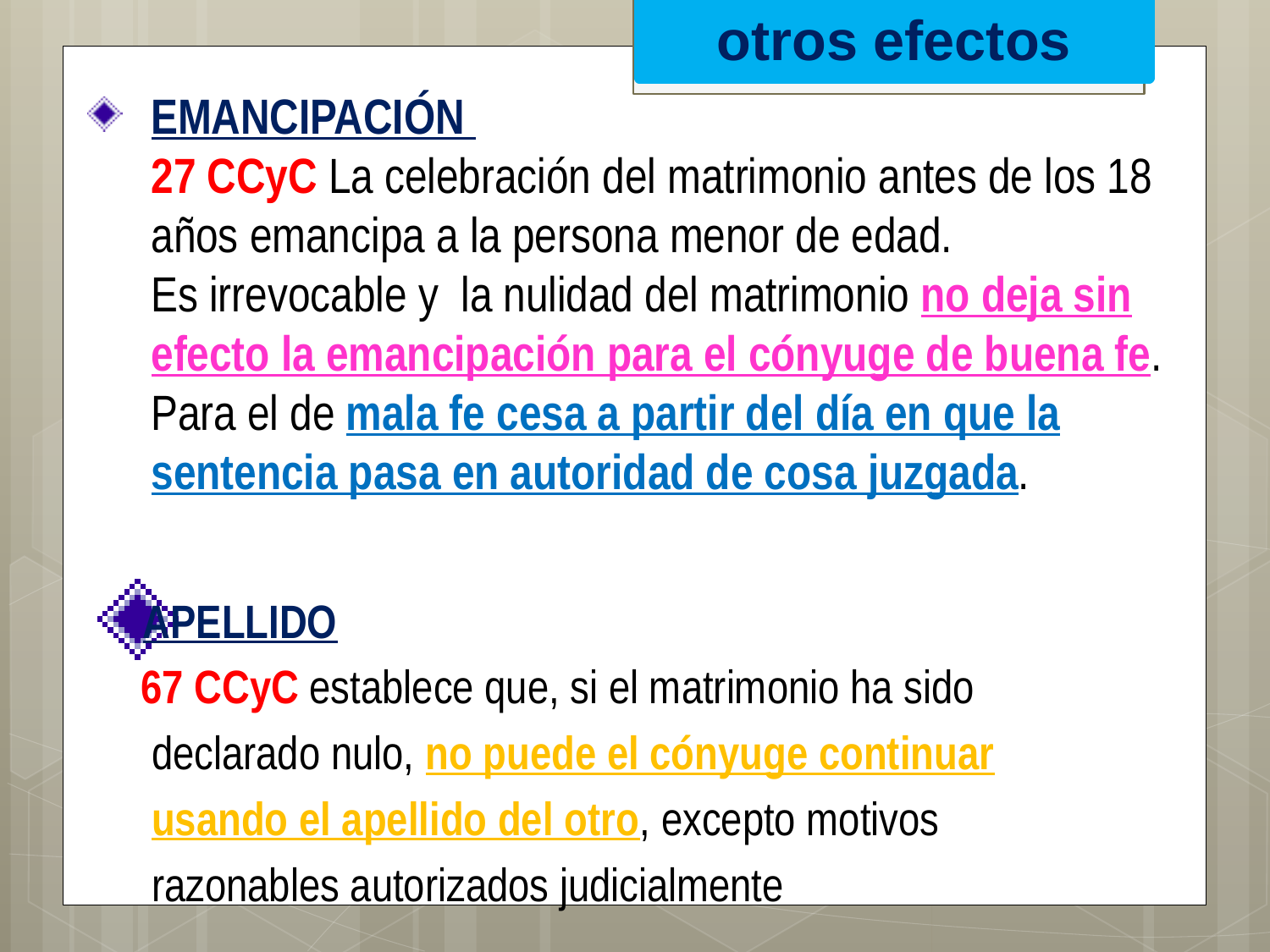

otros efectos
# EMANCIPACIÓN 27 CCyC La celebración del matrimonio antes de los 18 años emancipa a la persona menor de edad. Es irrevocable y  la nulidad del matrimonio no deja sin efecto la emancipación para el cónyuge de buena fe. Para el de mala fe cesa a partir del día en que la sentencia pasa en autoridad de cosa juzgada.

APELLIDO
    67 CCyC establece que, si el matrimonio ha sido
     declarado nulo, no puede el cónyuge continuar
     usando el apellido del otro, excepto motivos
     razonables autorizados judicialmente